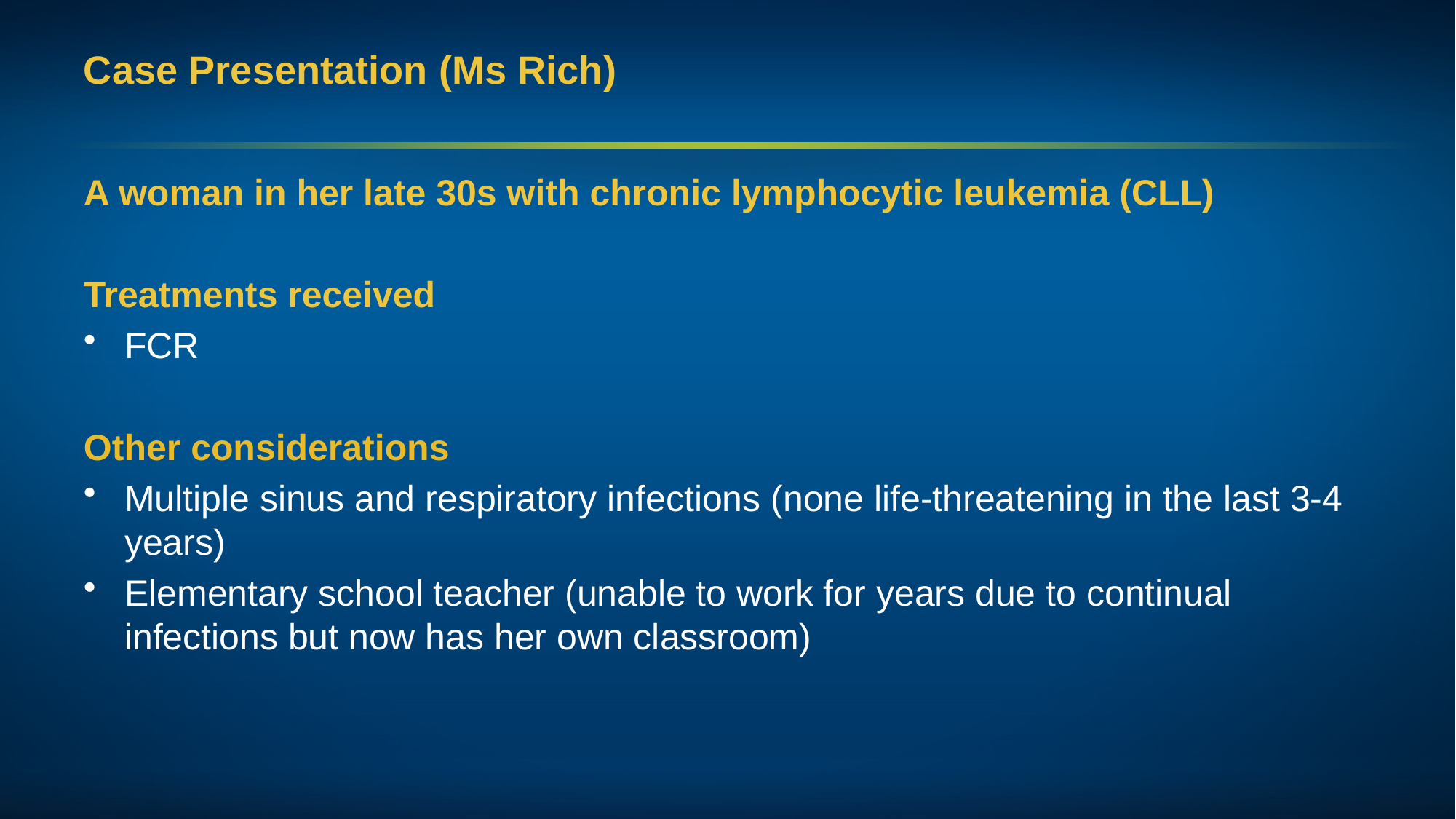

# Case Presentation (Ms Rich)
A woman in her late 30s with chronic lymphocytic leukemia (CLL)

Treatments received
FCR

Other considerations
Multiple sinus and respiratory infections (none life-threatening in the last 3-4 years)
Elementary school teacher (unable to work for years due to continual infections but now has her own classroom)